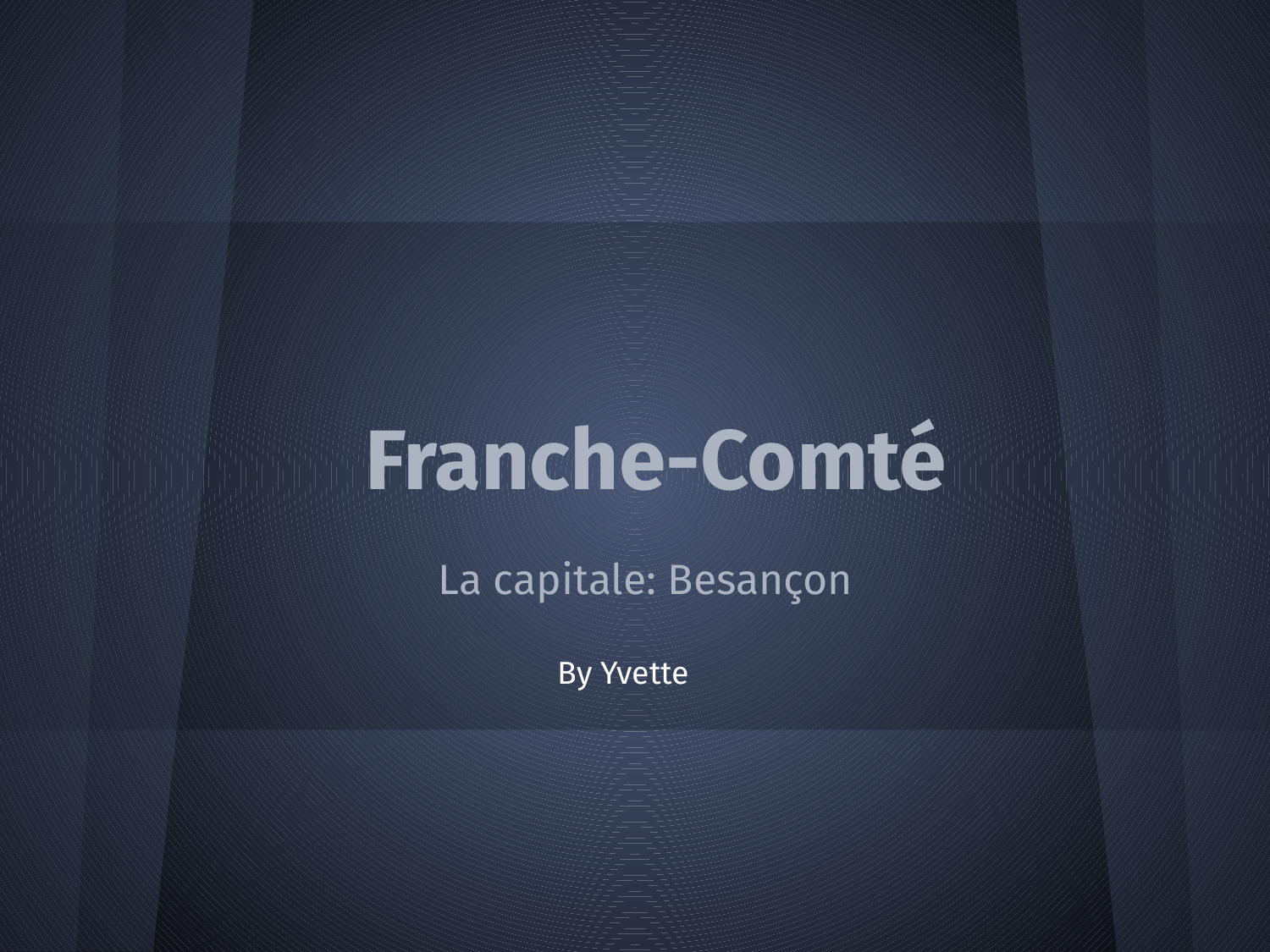

# Franche-Comté
La capitale: Besançon
By Yvette